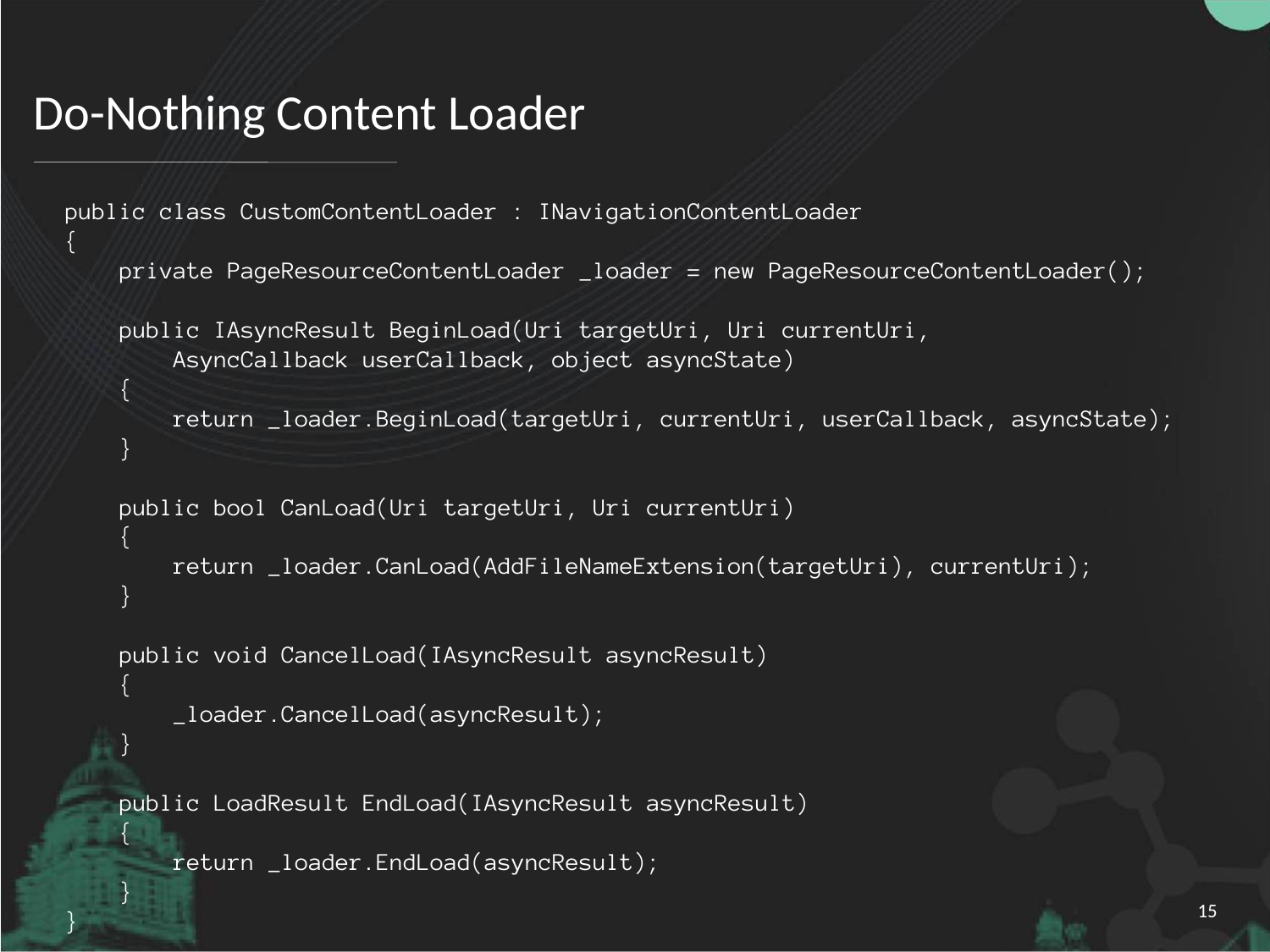

# Do-Nothing Content Loader
public class CustomContentLoader : INavigationContentLoader
{
    private PageResourceContentLoader _loader = new PageResourceContentLoader();

    public IAsyncResult BeginLoad(Uri targetUri, Uri currentUri,
        AsyncCallback userCallback, object asyncState)
    {
        return _loader.BeginLoad(targetUri, currentUri, userCallback, asyncState);
    }

    public bool CanLoad(Uri targetUri, Uri currentUri)
    {
        return _loader.CanLoad(AddFileNameExtension(targetUri), currentUri);
    }

    public void CancelLoad(IAsyncResult asyncResult)
    {
        _loader.CancelLoad(asyncResult);
    }

    public LoadResult EndLoad(IAsyncResult asyncResult)
    {
        return _loader.EndLoad(asyncResult);
    }
}
15